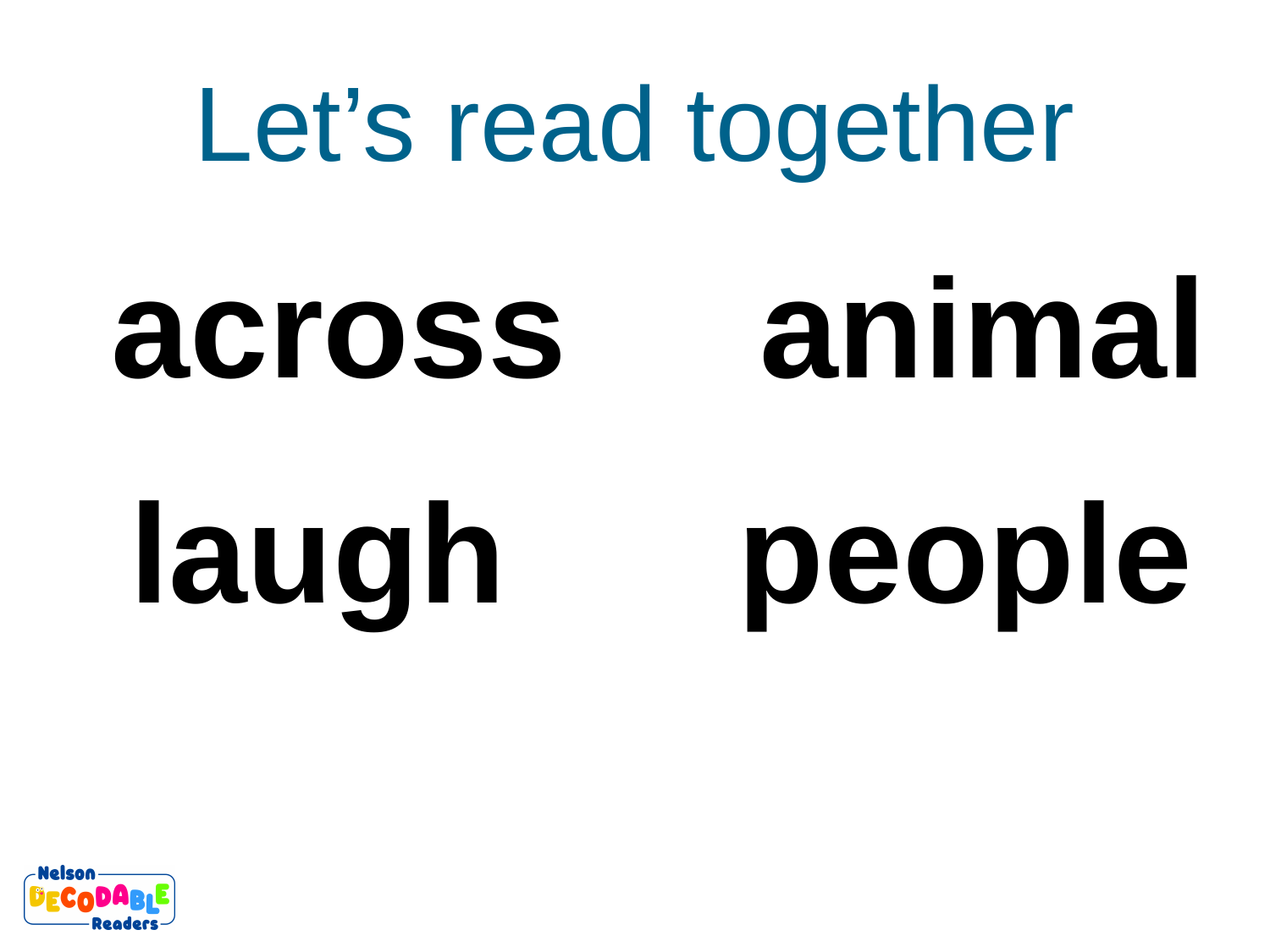

Let’s read together
across
animal
laugh
people